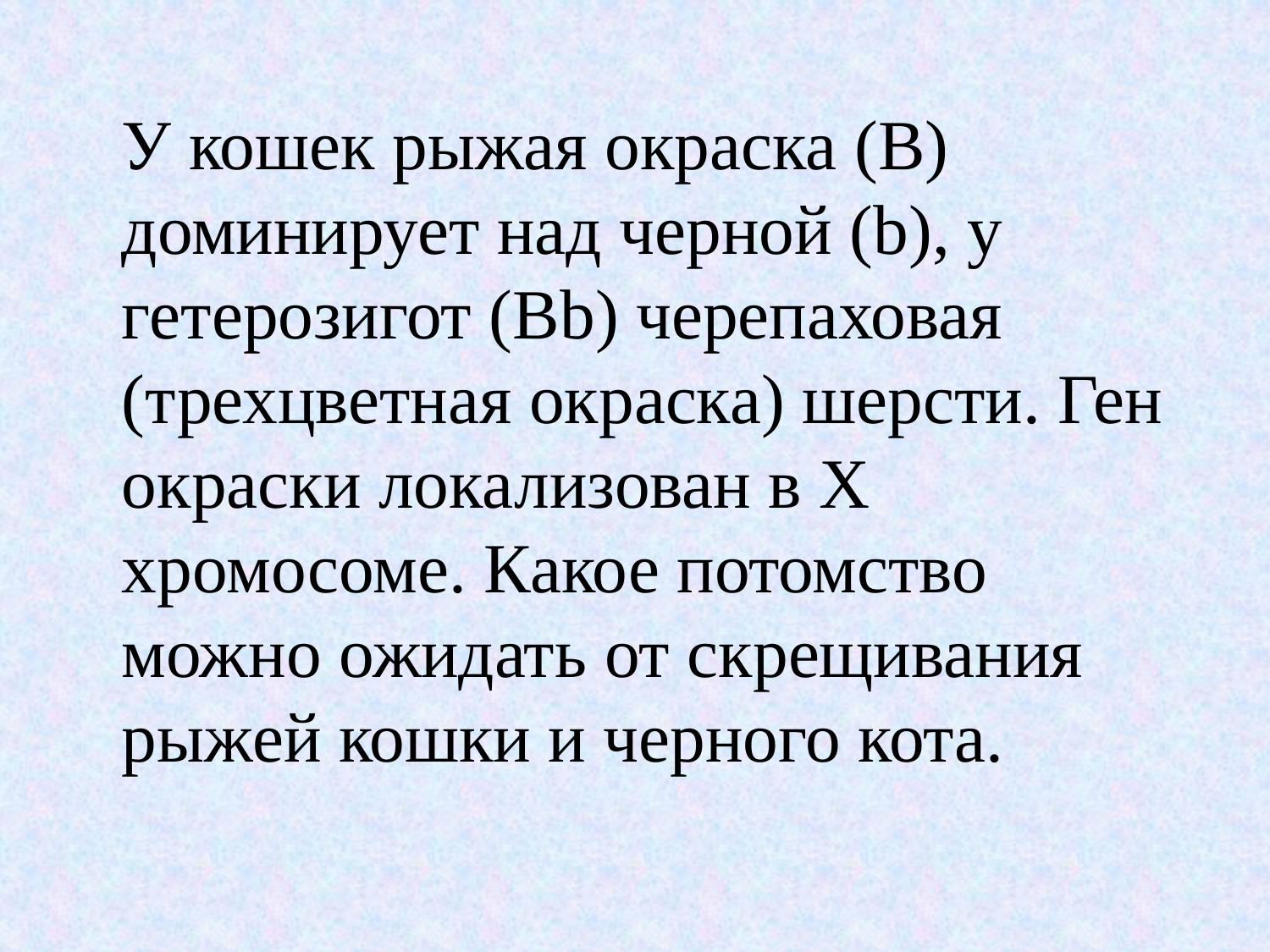

У кошек рыжая окраска (В) доминирует над черной (b), у гетерозигот (Вb) черепаховая (трехцветная окраска) шерсти. Ген окраски локализован в Х хромосоме. Какое потомство можно ожидать от скрещивания  рыжей кошки и черного кота.